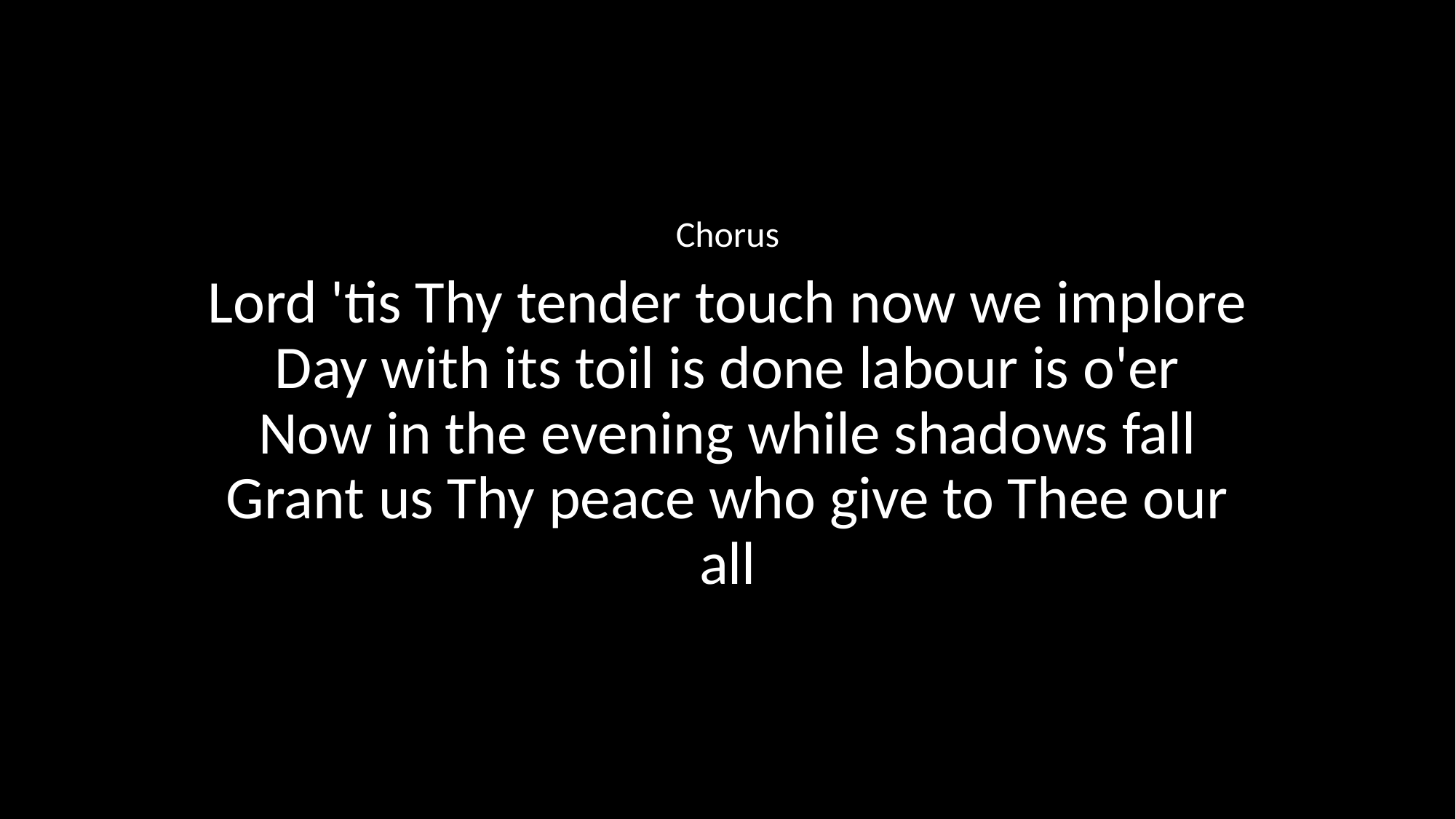

Chorus
Lord 'tis Thy tender touch now we implore
Day with its toil is done labour is o'er
Now in the evening while shadows fall
Grant us Thy peace who give to Thee our all